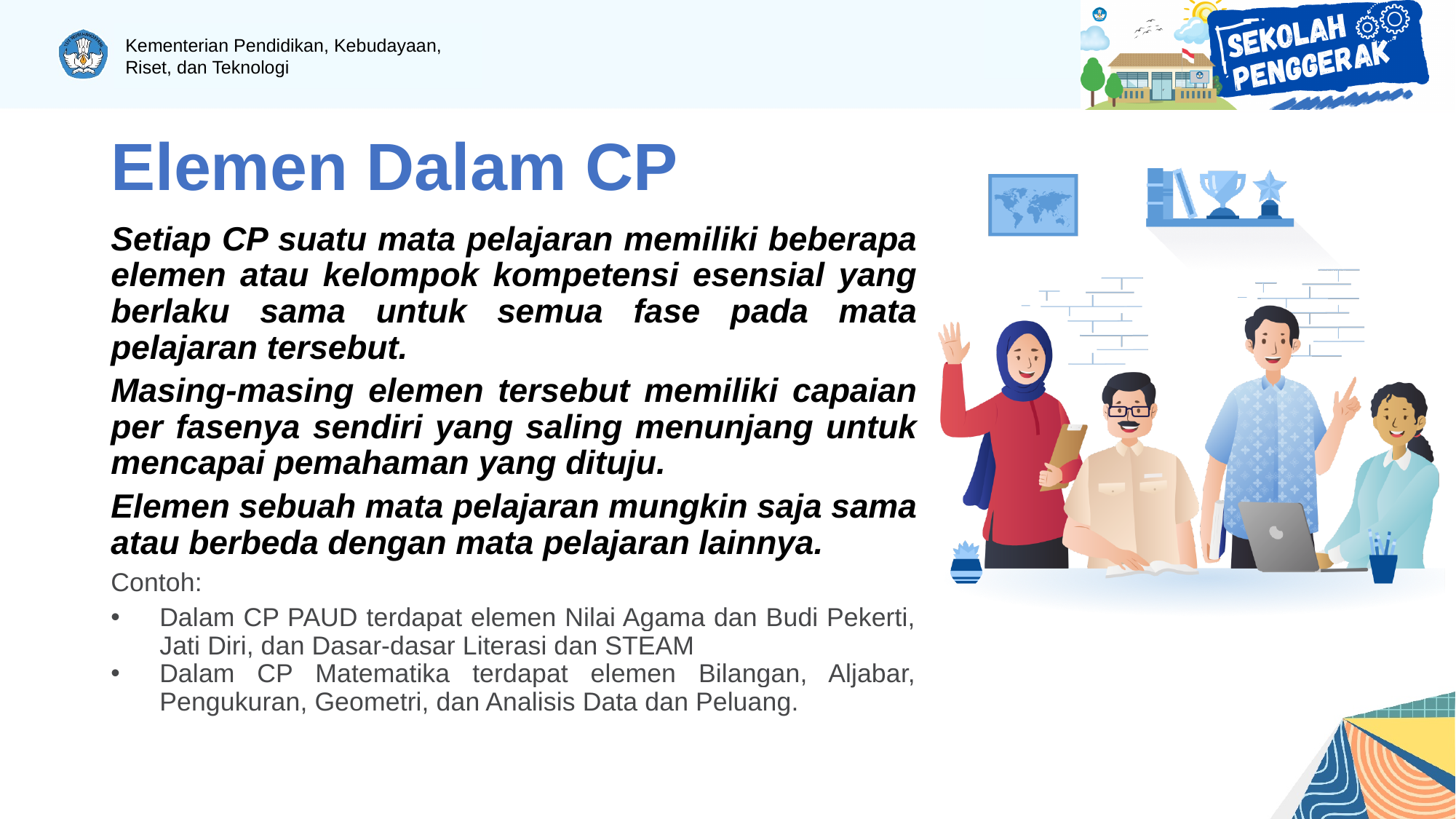

# Elemen Dalam CP
Setiap CP suatu mata pelajaran memiliki beberapa elemen atau kelompok kompetensi esensial yang berlaku sama untuk semua fase pada mata pelajaran tersebut.
Masing-masing elemen tersebut memiliki capaian per fasenya sendiri yang saling menunjang untuk mencapai pemahaman yang dituju.
Elemen sebuah mata pelajaran mungkin saja sama atau berbeda dengan mata pelajaran lainnya.
Contoh:
Dalam CP PAUD terdapat elemen Nilai Agama dan Budi Pekerti, Jati Diri, dan Dasar-dasar Literasi dan STEAM
Dalam CP Matematika terdapat elemen Bilangan, Aljabar, Pengukuran, Geometri, dan Analisis Data dan Peluang.